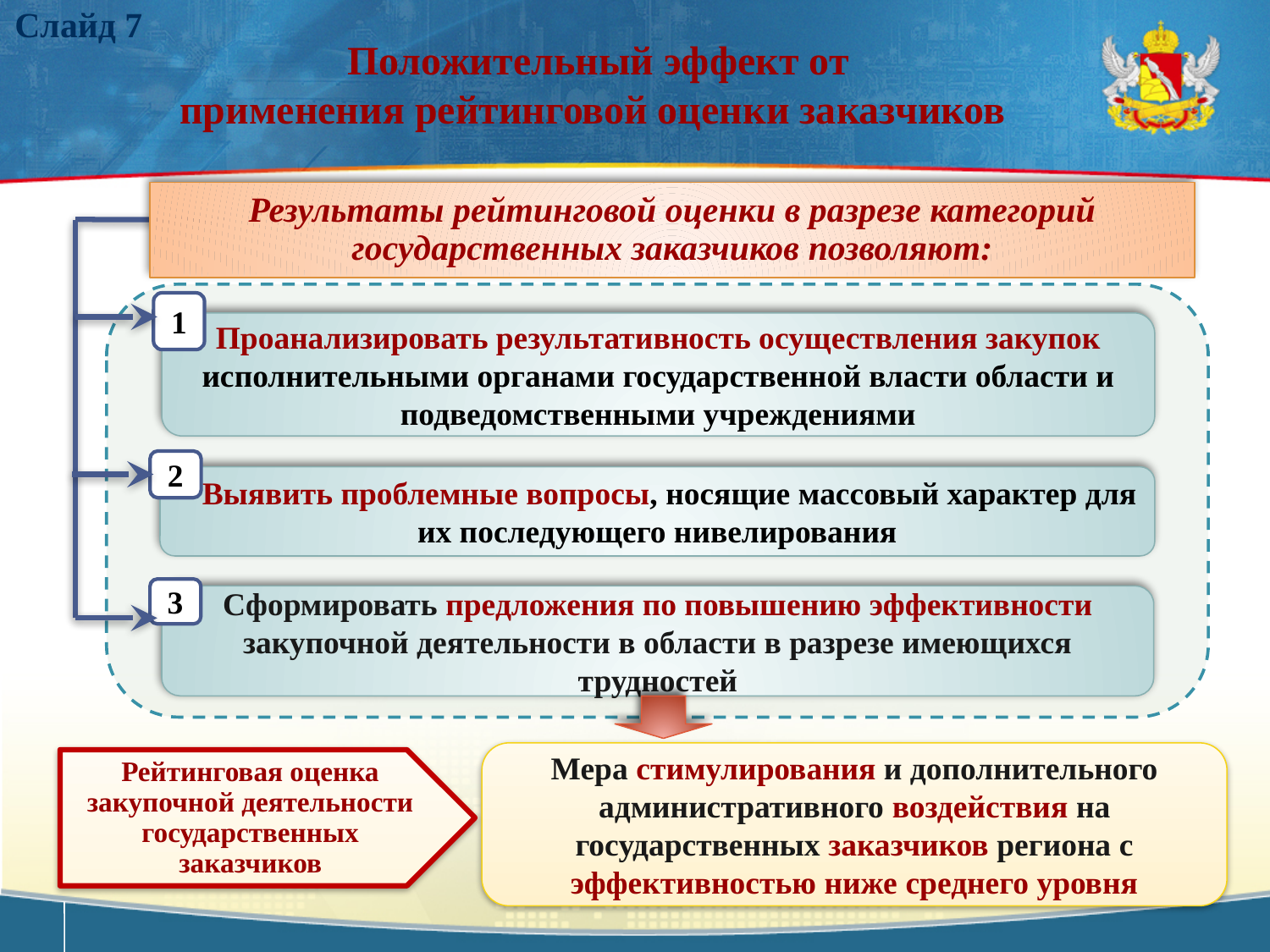

Слайд 7

Положительный эффект от
 применения рейтинговой оценки заказчиков

Результаты рейтинговой оценки в разрезе категорий государственных заказчиков позволяют:

1
Проанализировать результативность осуществления закупок исполнительными органами государственной власти области и подведомственными учреждениями
2
   Выявить проблемные вопросы, носящие массовый характер для их последующего нивелирования
3
Сформировать предложения по повышению эффективности закупочной деятельности в области в разрезе имеющихся трудностей

Мера стимулирования и дополнительного административного воздействия на государственных заказчиков региона с эффективностью ниже среднего уровня

Рейтинговая оценка закупочной деятельности государственных заказчиков